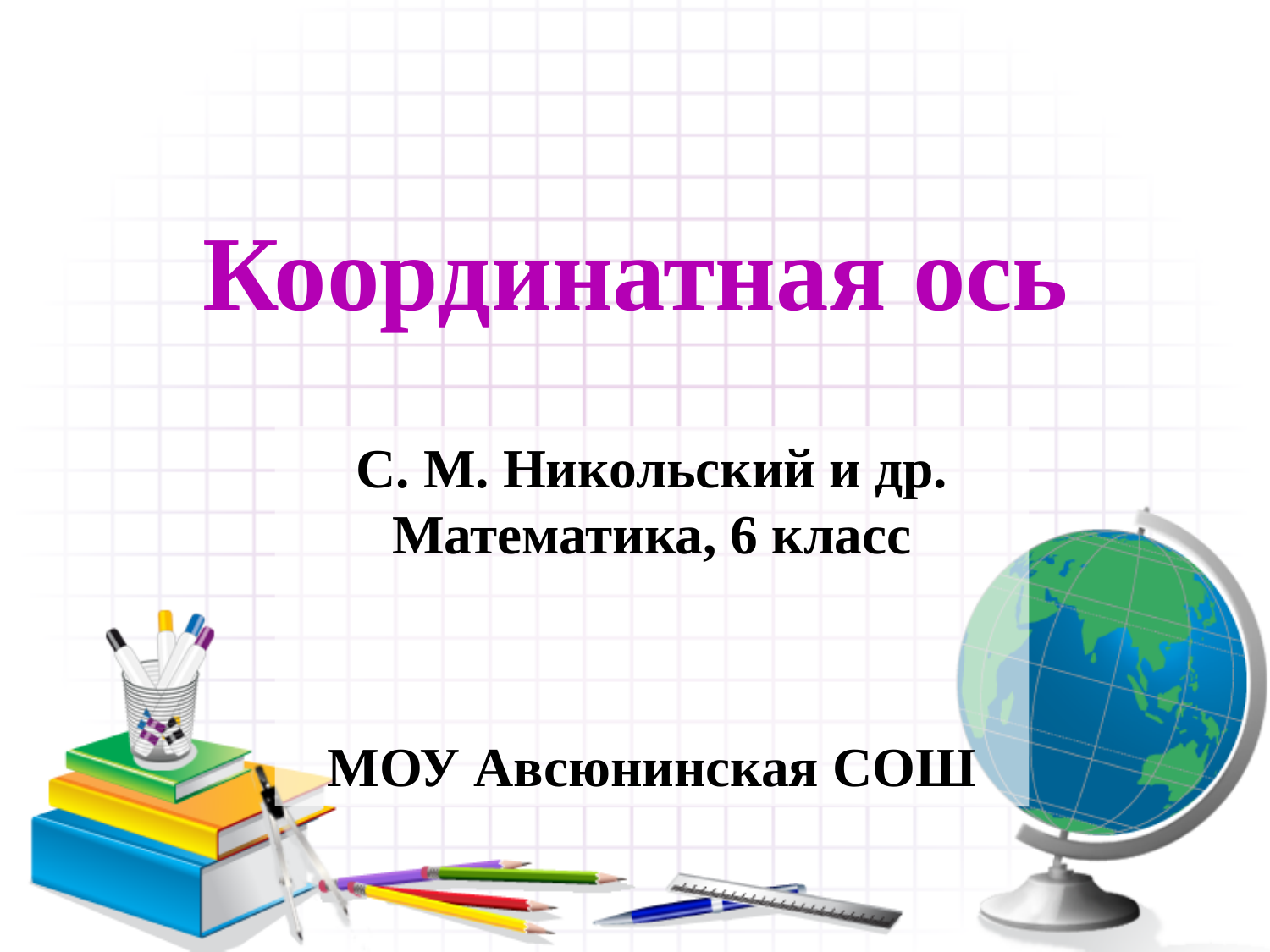

# Координатная ось
С. М. Никольский и др. Математика, 6 класс

МОУ Авсюнинская СОШ